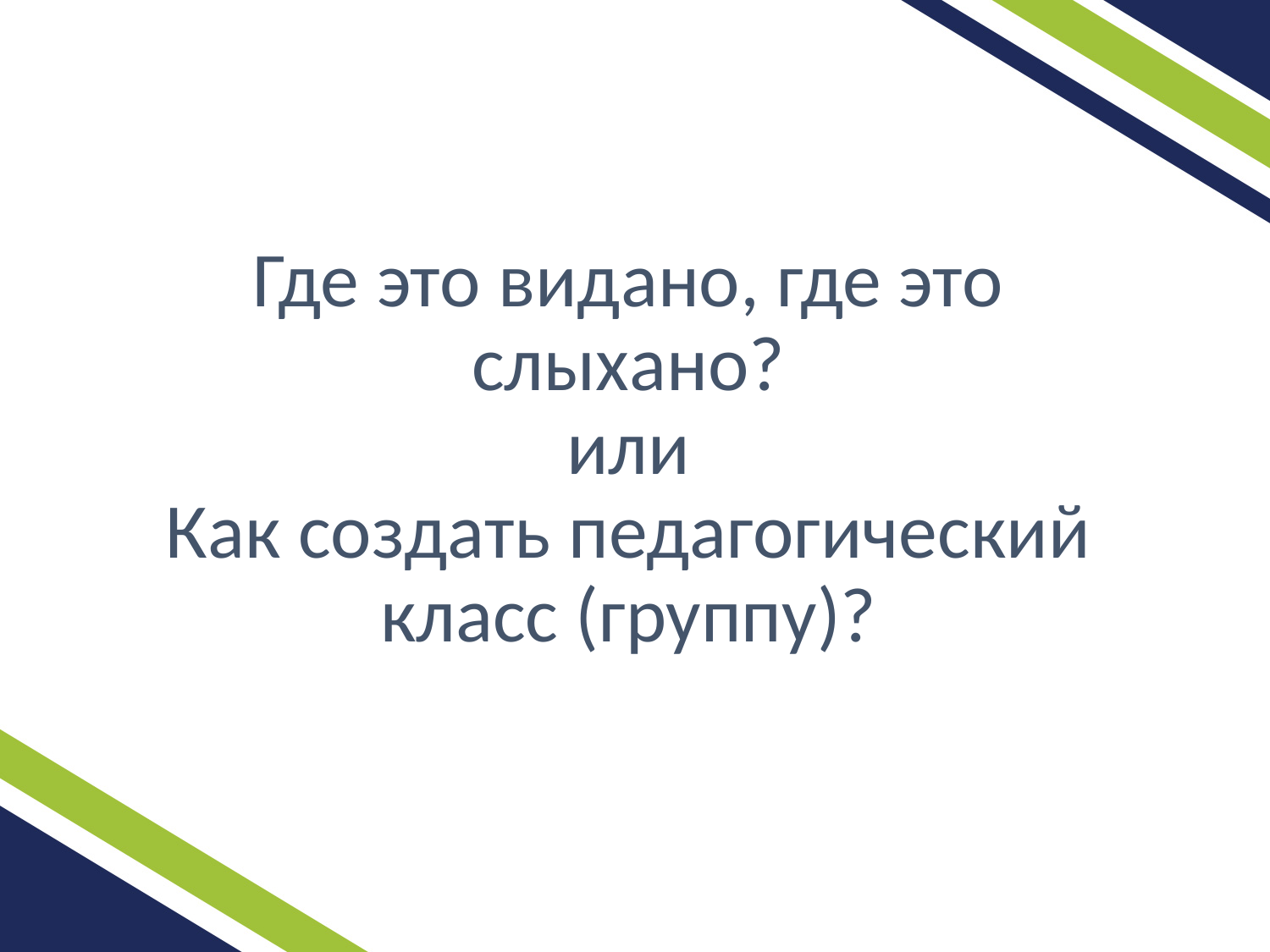

# Где это видано, где это слыхано? или Как создать педагогический класс (группу)?